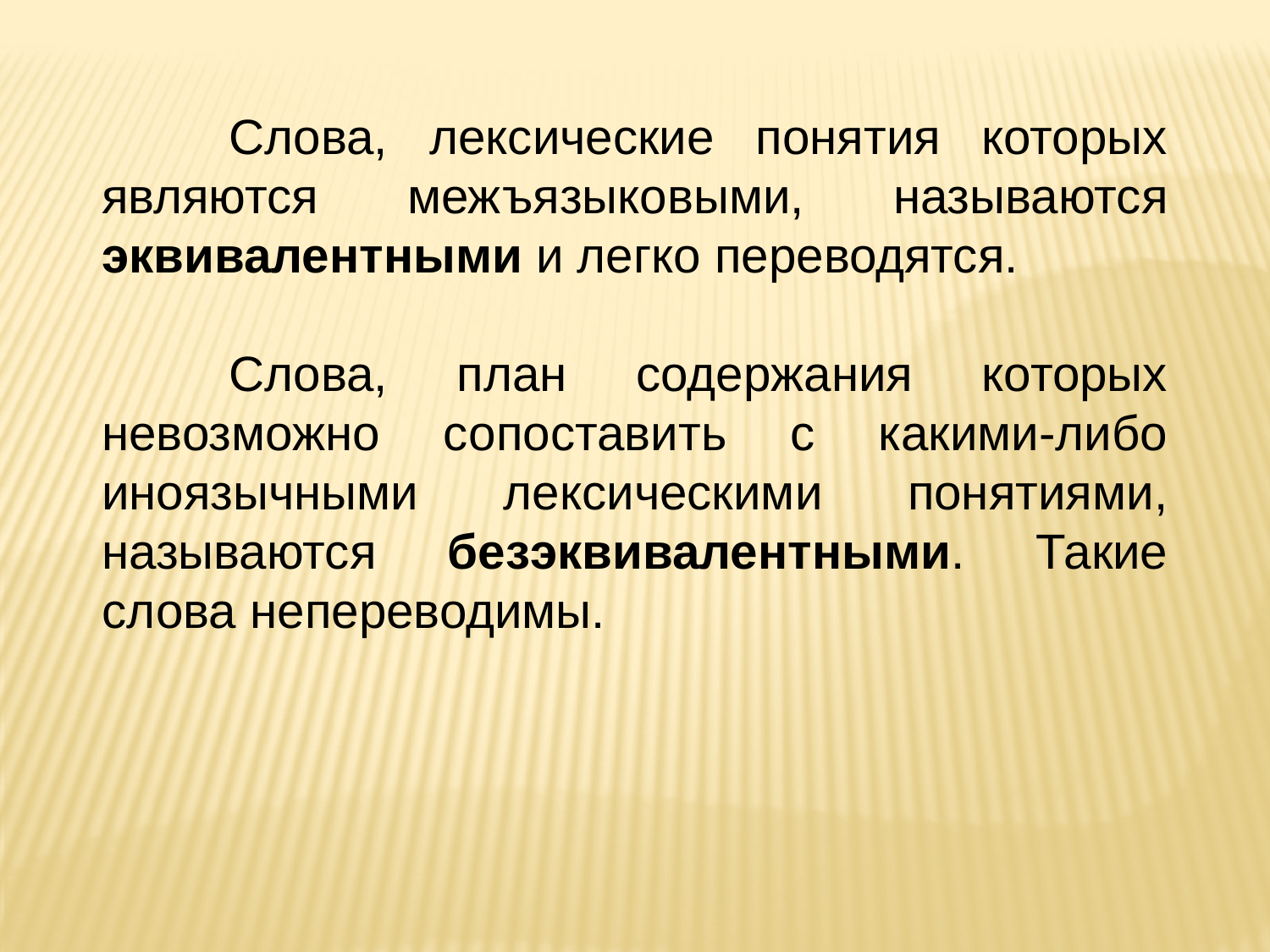

Слова, лексические понятия которых являются межъязыковыми, называются эквивалентными и легко переводятся.

	Слова, план содержания которых невозможно сопоставить с какими-либо иноязычными лексическими понятиями, называются безэквивалентными. Такие слова непереводимы.